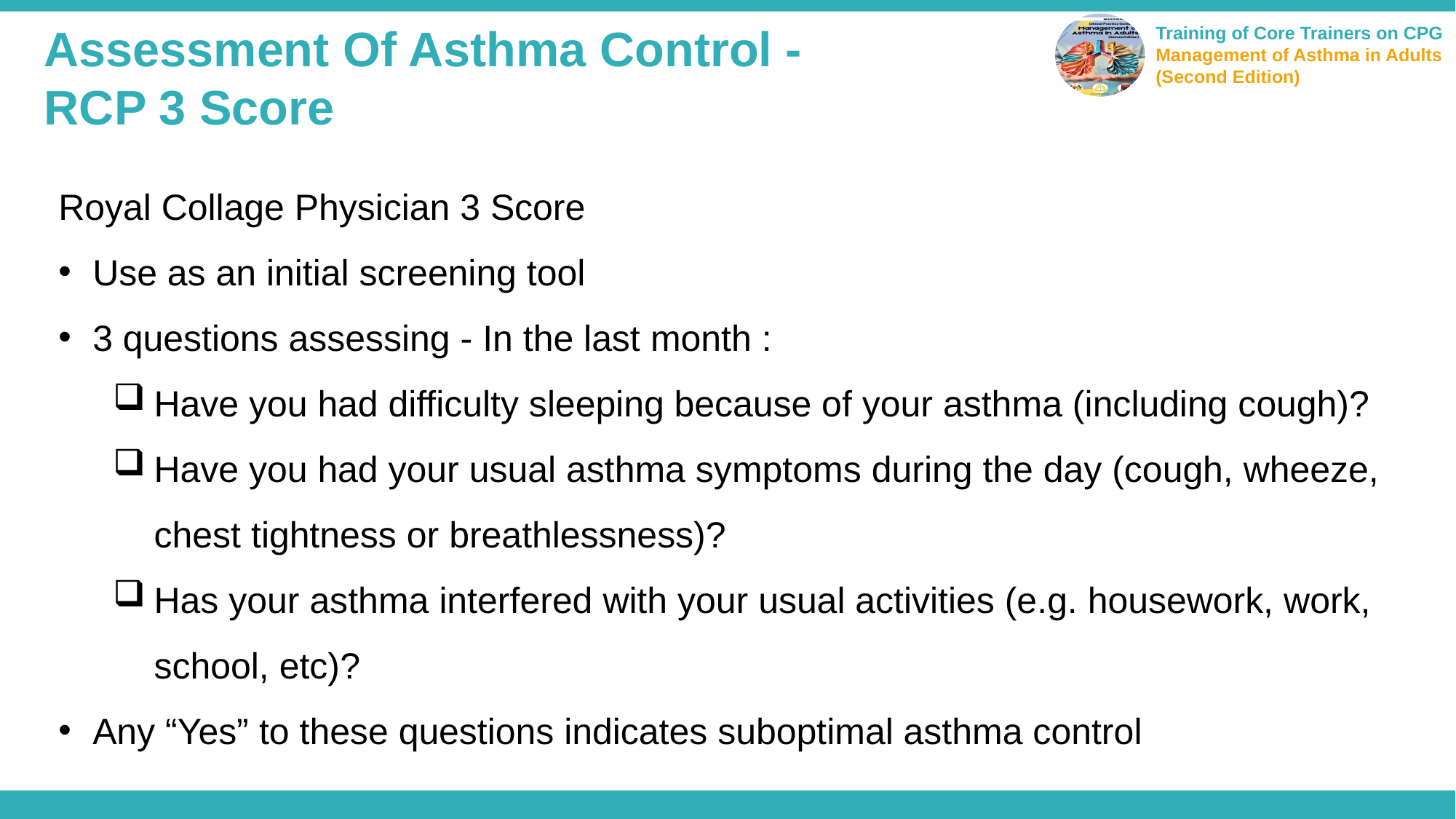

Assessment Of Asthma Control -
RCP 3 Score
Royal Collage Physician 3 Score
Use as an initial screening tool
3 questions assessing - In the last month :
Have you had difficulty sleeping because of your asthma (including cough)?
Have you had your usual asthma symptoms during the day (cough, wheeze, chest tightness or breathlessness)?
Has your asthma interfered with your usual activities (e.g. housework, work, school, etc)?
Any “Yes” to these questions indicates suboptimal asthma control